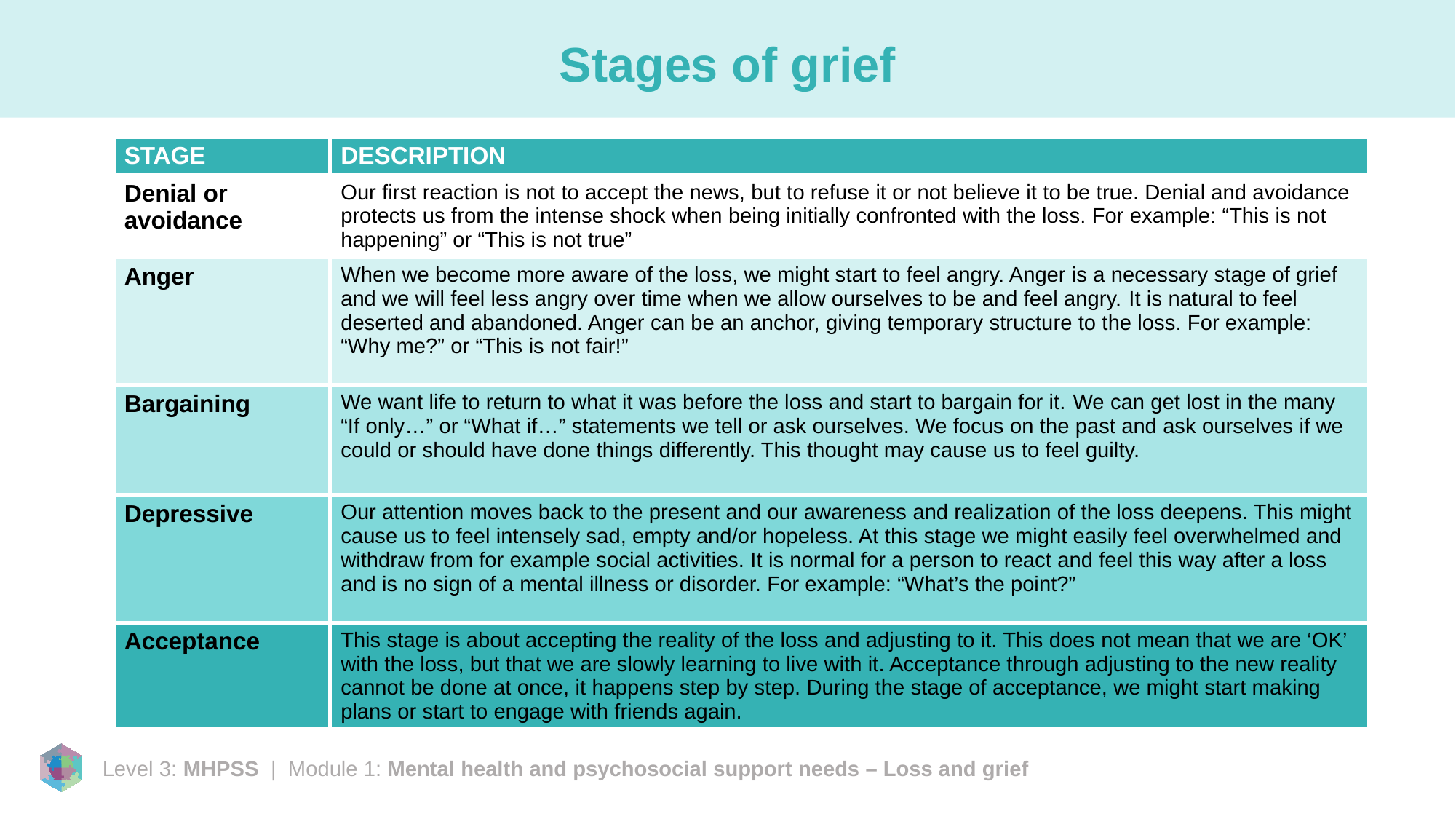

# Stages of grief
| STAGE | DESCRIPTION |
| --- | --- |
| Denial or avoidance | Our first reaction is not to accept the news, but to refuse it or not believe it to be true. Denial and avoidance protects us from the intense shock when being initially confronted with the loss. For example: “This is not happening” or “This is not true” |
| Anger | When we become more aware of the loss, we might start to feel angry. Anger is a necessary stage of grief and we will feel less angry over time when we allow ourselves to be and feel angry. It is natural to feel deserted and abandoned. Anger can be an anchor, giving temporary structure to the loss. For example: “Why me?” or “This is not fair!” |
| Bargaining | We want life to return to what it was before the loss and start to bargain for it. We can get lost in the many “If only…” or “What if…” statements we tell or ask ourselves. We focus on the past and ask ourselves if we could or should have done things differently. This thought may cause us to feel guilty. |
| Depressive | Our attention moves back to the present and our awareness and realization of the loss deepens. This might cause us to feel intensely sad, empty and/or hopeless. At this stage we might easily feel overwhelmed and withdraw from for example social activities. It is normal for a person to react and feel this way after a loss and is no sign of a mental illness or disorder. For example: “What’s the point?” |
| Acceptance | This stage is about accepting the reality of the loss and adjusting to it. This does not mean that we are ‘OK’ with the loss, but that we are slowly learning to live with it. Acceptance through adjusting to the new reality cannot be done at once, it happens step by step. During the stage of acceptance, we might start making plans or start to engage with friends again. |